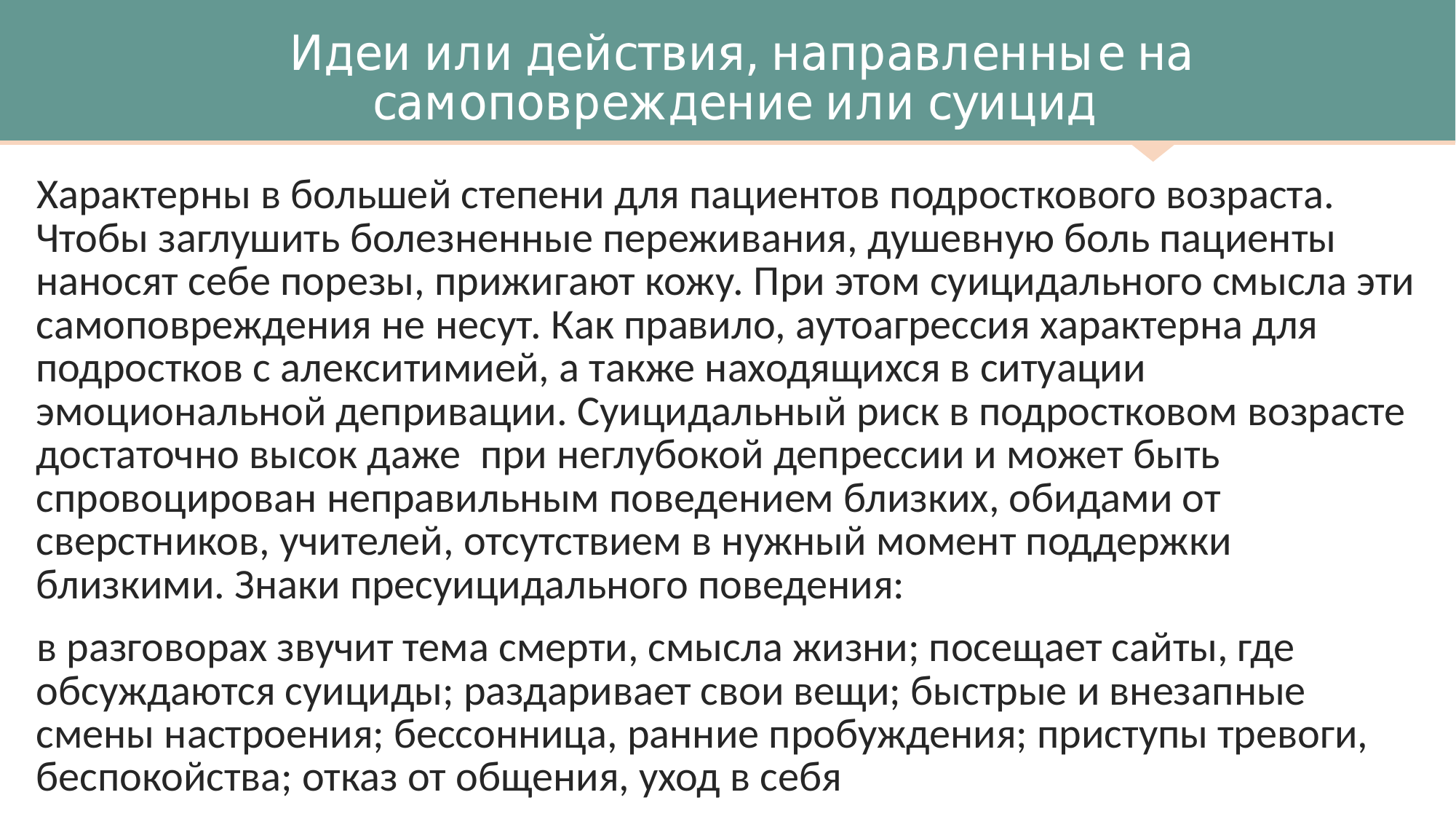

# Идеи или действия, направленные на самоповреждение или суицид
Характерны в большей степени для пациентов подросткового возраста. Чтобы заглушить болезненные переживания, душевную боль пациенты наносят себе порезы, прижигают кожу. При этом суицидального смысла эти самоповреждения не несут. Как правило, аутоагрессия характерна для подростков с алекситимией, а также находящихся в ситуации эмоциональной депривации. Суицидальный риск в подростковом возрасте достаточно высок даже  при неглубокой депрессии и может быть спровоцирован неправильным поведением близких, обидами от сверстников, учителей, отсутствием в нужный момент поддержки близкими. Знаки пресуицидального поведения:
в разговорах звучит тема смерти, смысла жизни; посещает сайты, где обсуждаются суициды; раздаривает свои вещи; быстрые и внезапные смены настроения; бессонница, ранние пробуждения; приступы тревоги, беспокойства; отказ от общения, уход в себя